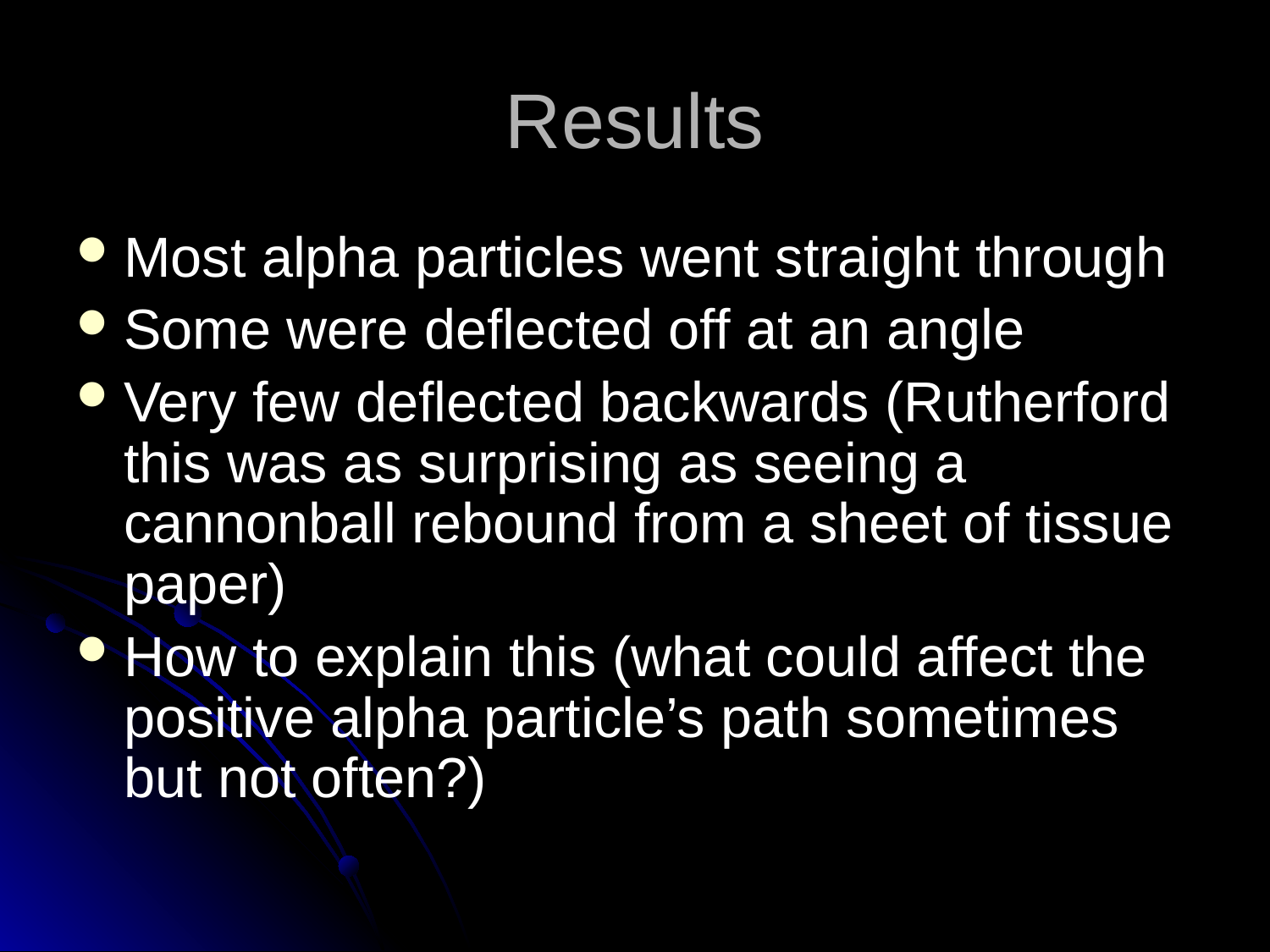

# Results
Most alpha particles went straight through
Some were deflected off at an angle
Very few deflected backwards (Rutherford this was as surprising as seeing a cannonball rebound from a sheet of tissue paper)
How to explain this (what could affect the positive alpha particle’s path sometimes but not often?)